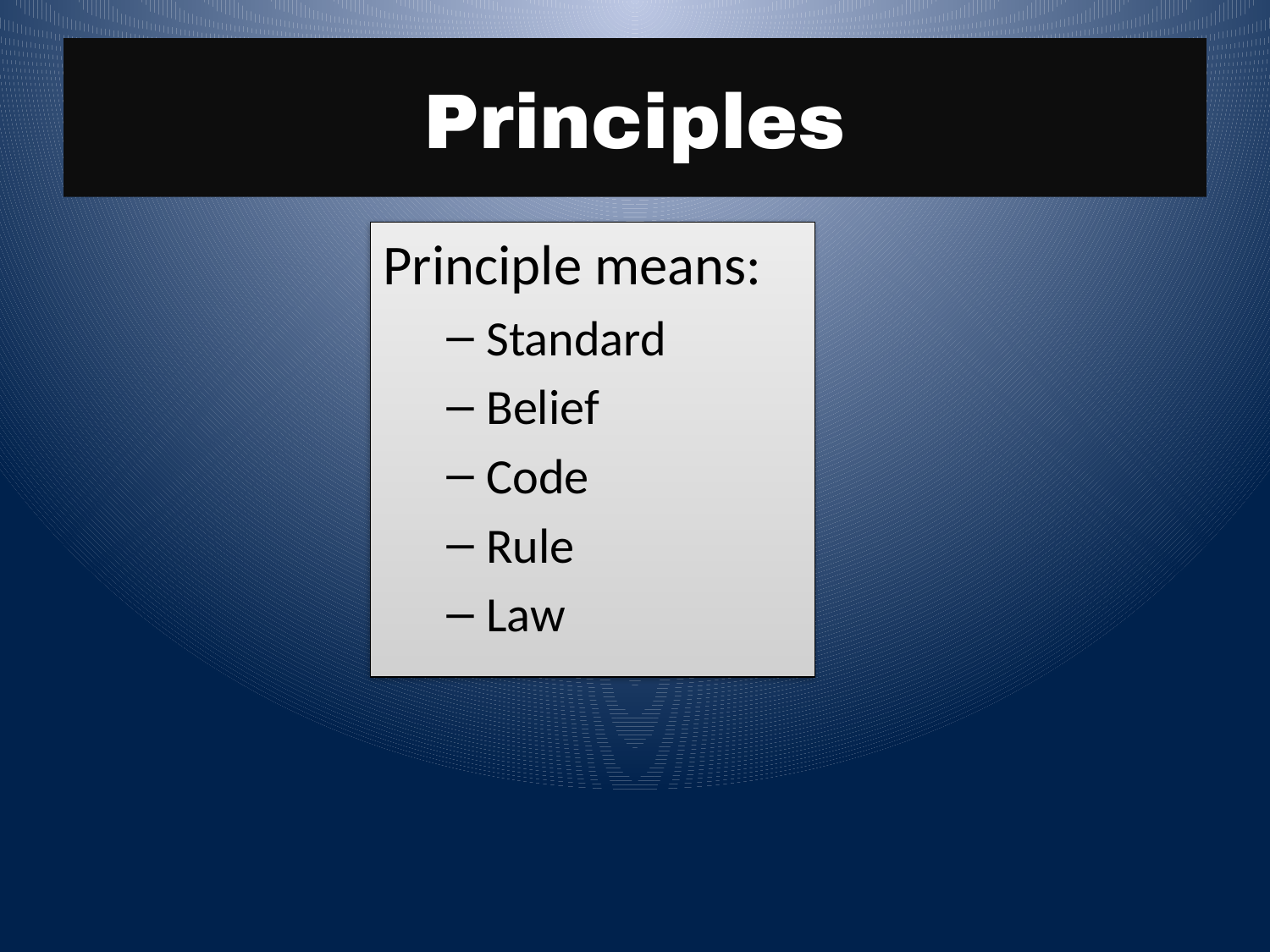

# Principles
Principle means:
Standard
Belief
Code
Rule
Law